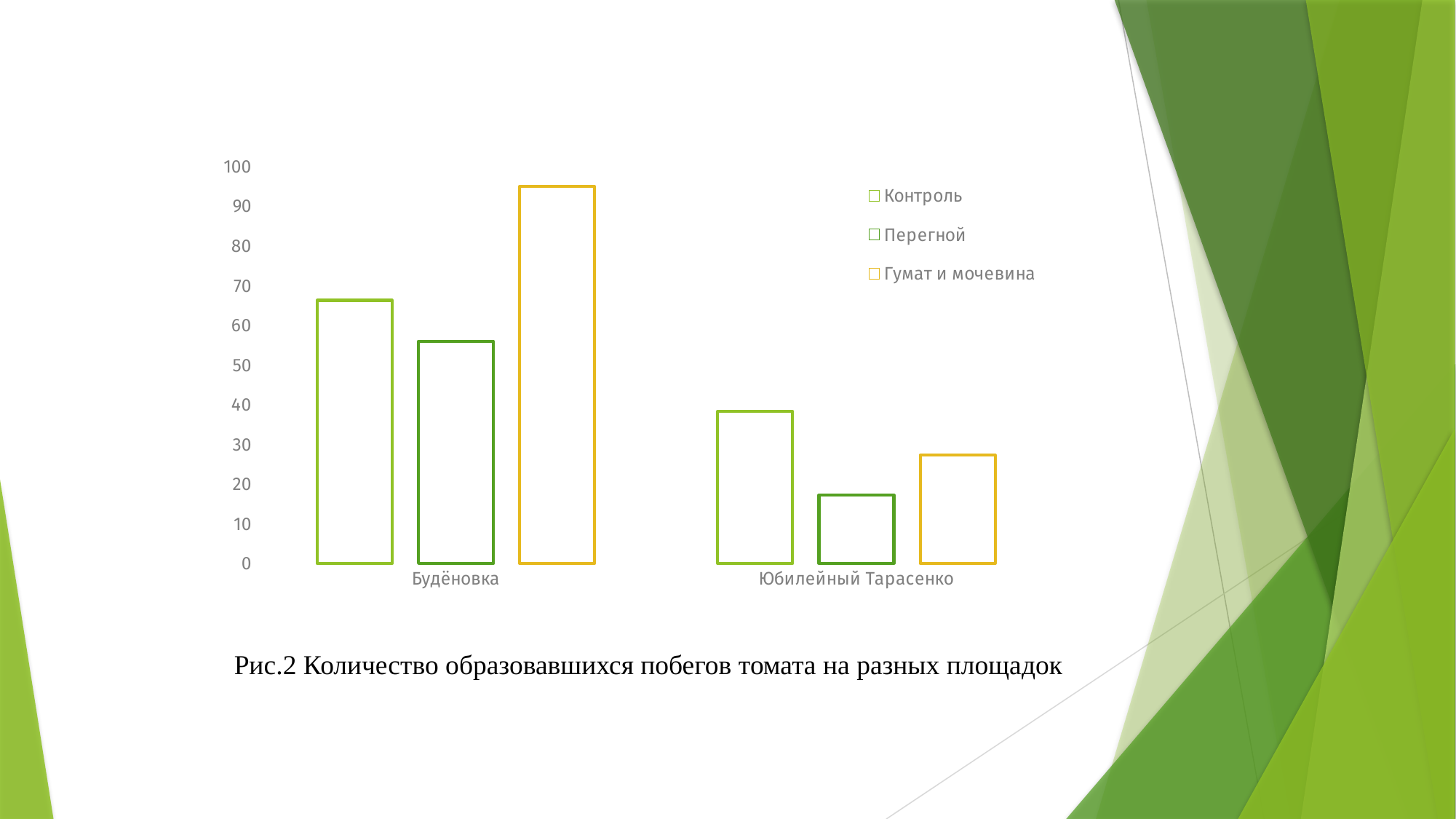

### Chart

| Category | Контроль  | Перегной | Гумат и мочевина  |
|---|---|---|---|
| Будёновка | 66.3 | 56.0 | 95.0 |
| Юбилейный Тарасенко | 38.3 | 17.3 | 27.3 |
Рис.2 Количество образовавшихся побегов томата на разных площадок